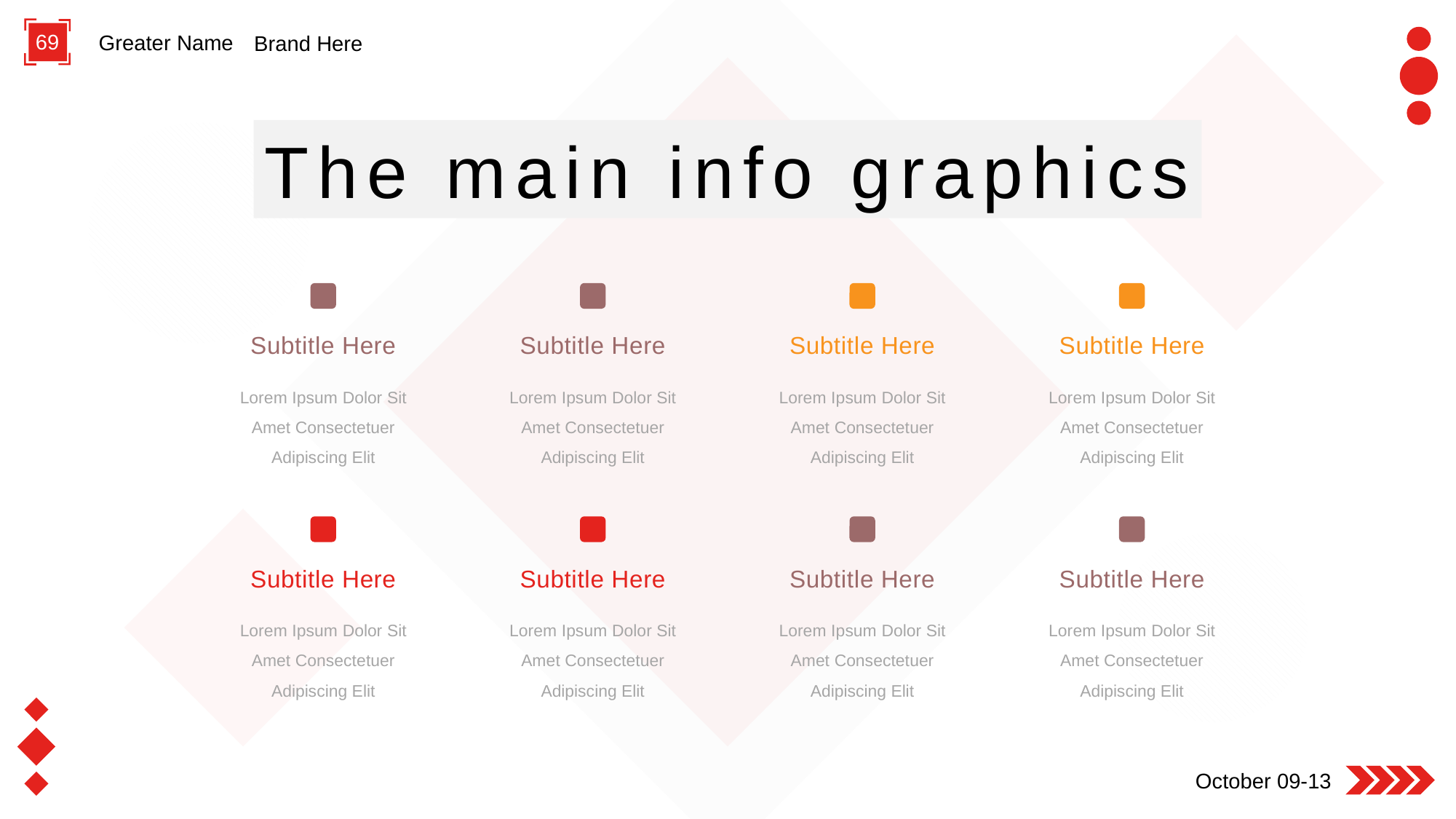

69
Greater Name
Brand Here

The main info graphics

Subtitle Here
Subtitle Here
Subtitle Here
Subtitle Here
Lorem Ipsum Dolor Sit Amet Consectetuer Adipiscing Elit
Lorem Ipsum Dolor Sit Amet Consectetuer Adipiscing Elit
Lorem Ipsum Dolor Sit Amet Consectetuer Adipiscing Elit
Lorem Ipsum Dolor Sit Amet Consectetuer Adipiscing Elit

Subtitle Here
Subtitle Here
Subtitle Here
Subtitle Here
Lorem Ipsum Dolor Sit Amet Consectetuer Adipiscing Elit
Lorem Ipsum Dolor Sit Amet Consectetuer Adipiscing Elit
Lorem Ipsum Dolor Sit Amet Consectetuer Adipiscing Elit
Lorem Ipsum Dolor Sit Amet Consectetuer Adipiscing Elit

October 09-13